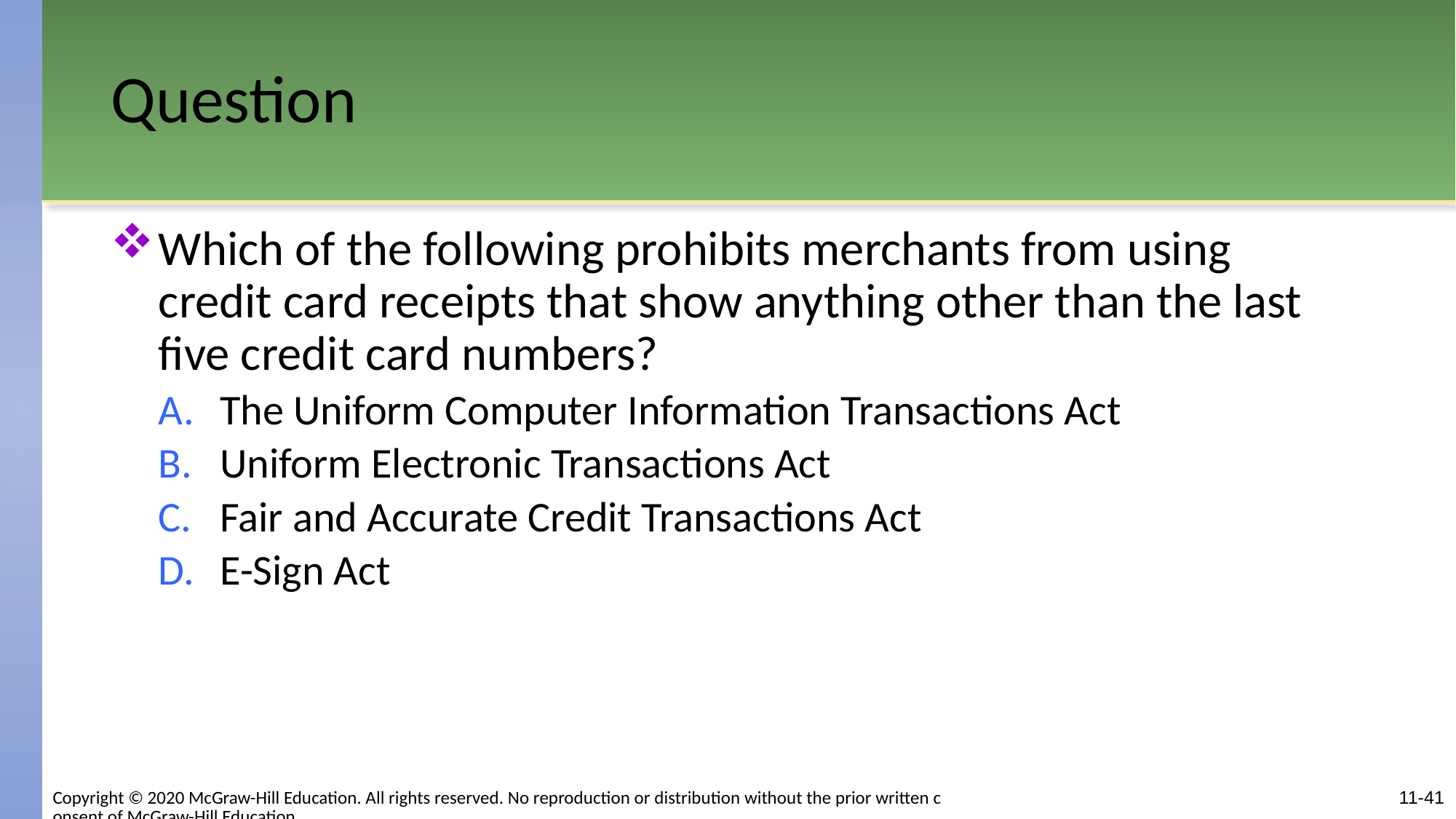

# Question
Which of the following prohibits merchants from using credit card receipts that show anything other than the last five credit card numbers?
The Uniform Computer Information Transactions Act
Uniform Electronic Transactions Act
Fair and Accurate Credit Transactions Act
E-Sign Act
Copyright © 2020 McGraw-Hill Education. All rights reserved. No reproduction or distribution without the prior written consent of McGraw-Hill Education.
11-41